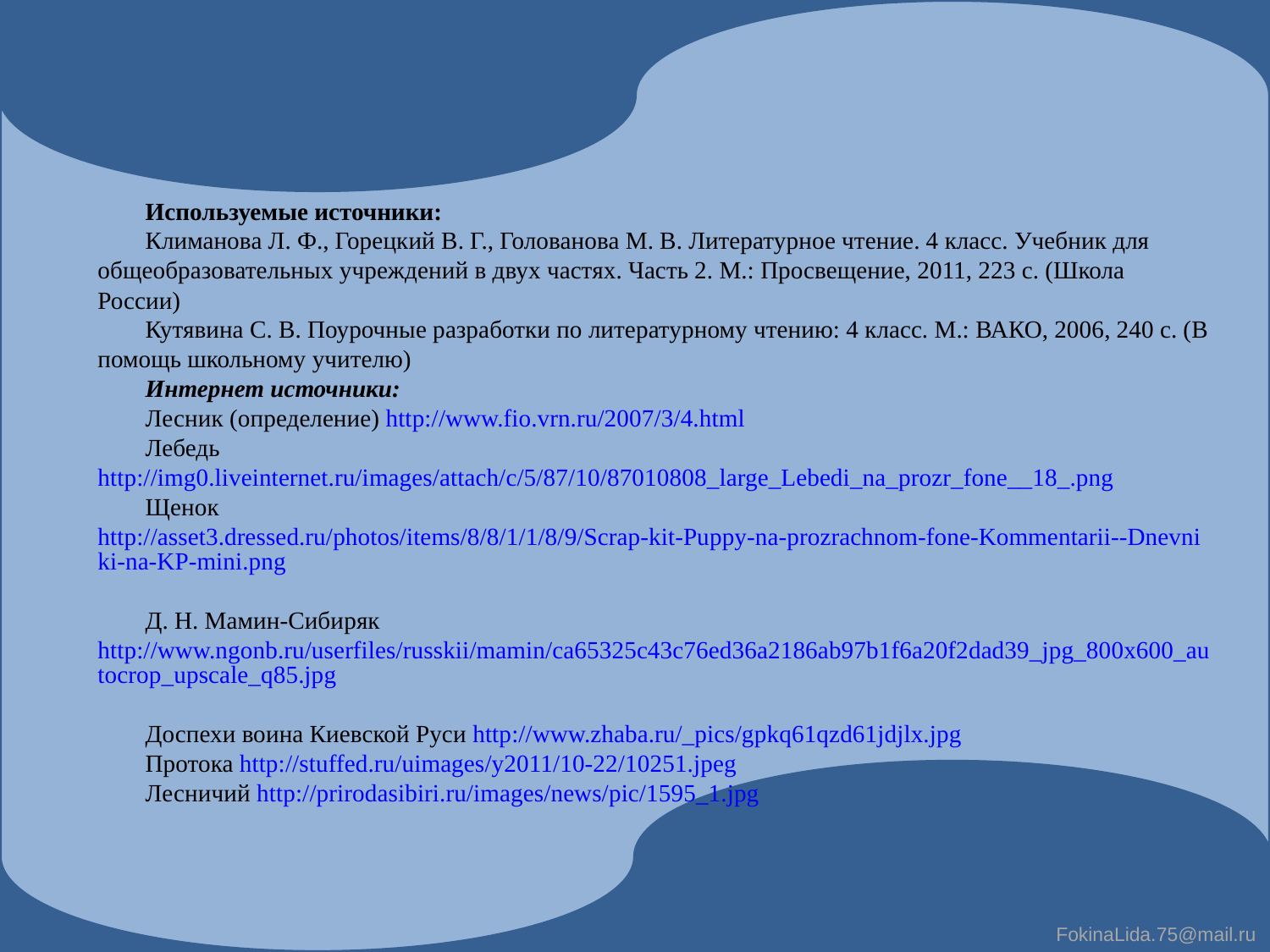

Используемые источники:
Климанова Л. Ф., Горецкий В. Г., Голованова М. В. Литературное чтение. 4 класс. Учебник для общеобразовательных учреждений в двух частях. Часть 2. М.: Просвещение, 2011, 223 с. (Школа России)
Кутявина С. В. Поурочные разработки по литературному чтению: 4 класс. М.: ВАКО, 2006, 240 с. (В помощь школьному учителю)
Интернет источники:
Лесник (определение) http://www.fio.vrn.ru/2007/3/4.html
Лебедь http://img0.liveinternet.ru/images/attach/c/5/87/10/87010808_large_Lebedi_na_prozr_fone__18_.png
Щенок http://asset3.dressed.ru/photos/items/8/8/1/1/8/9/Scrap-kit-Puppy-na-prozrachnom-fone-Kommentarii--Dnevniki-na-KP-mini.png
Д. Н. Мамин-Сибиряк http://www.ngonb.ru/userfiles/russkii/mamin/ca65325c43c76ed36a2186ab97b1f6a20f2dad39_jpg_800x600_autocrop_upscale_q85.jpg
Доспехи воина Киевской Руси http://www.zhaba.ru/_pics/gpkq61qzd61jdjlx.jpg
Протока http://stuffed.ru/uimages/y2011/10-22/10251.jpeg
Лесничий http://prirodasibiri.ru/images/news/pic/1595_1.jpg